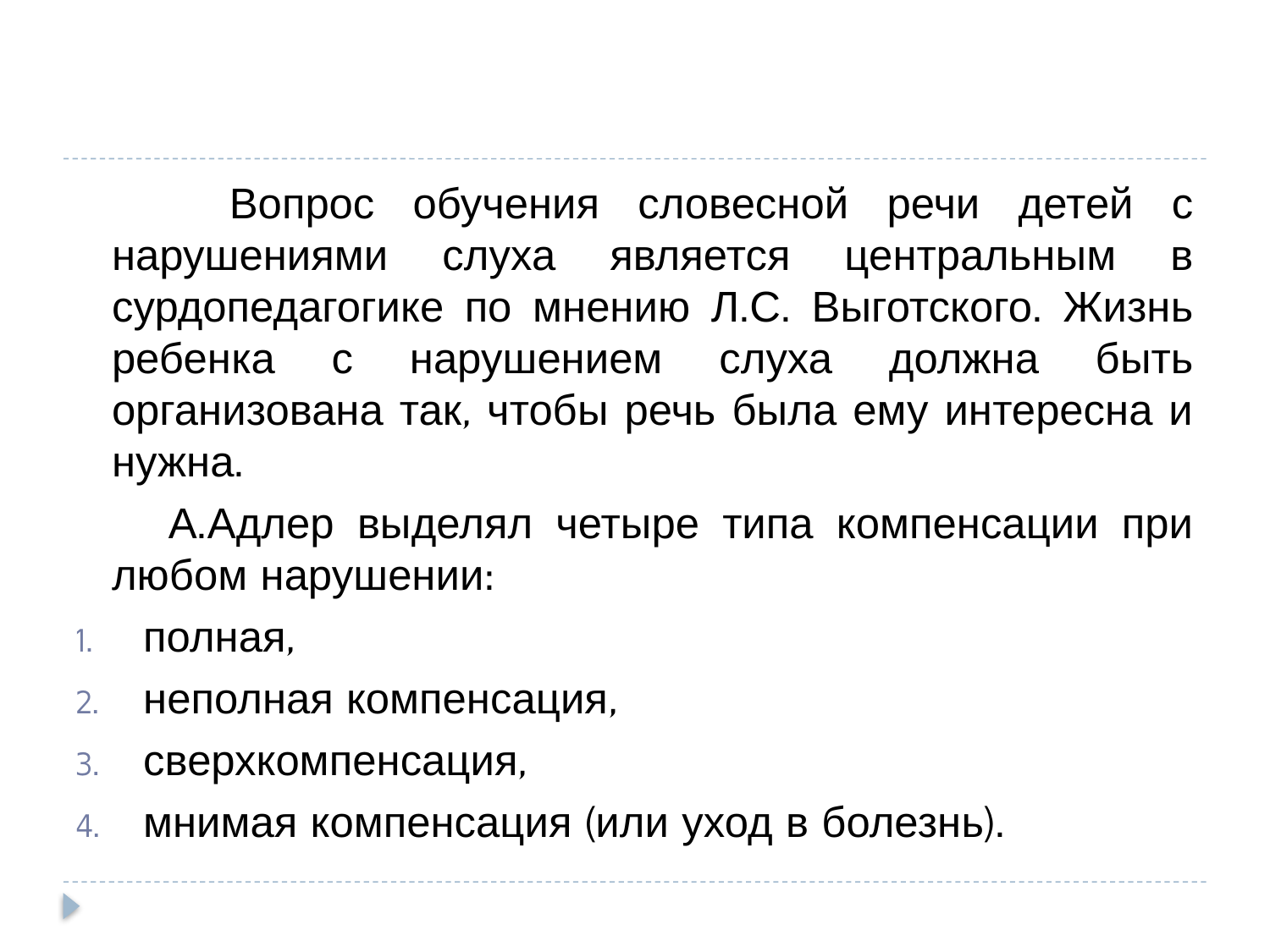

#
    Вопрос обучения словесной речи детей с нарушениями слуха является центральным в сурдопедагогике по мнению Л.С. Выготского. Жизнь ребенка с нарушением слуха должна быть организована так, чтобы речь была ему интересна и нужна.
    А.Адлер выделял четыре типа компенсации при любом нарушении:
полная,
неполная компенсация,
сверхкомпенсация,
мнимая компенсация (или уход в болезнь).